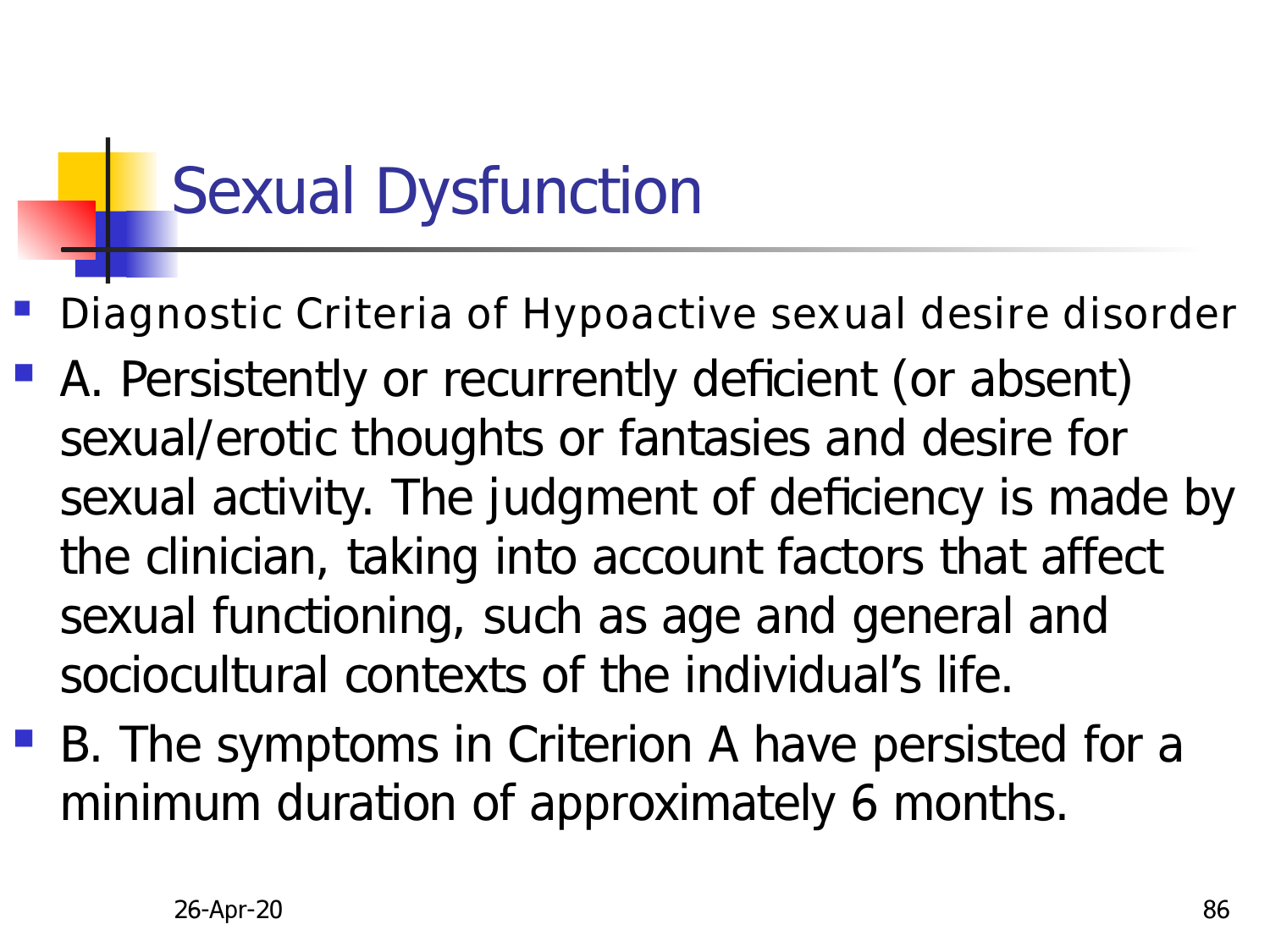

# Sexual Dysfunction
Diagnostic Criteria of Hypoactive sexual desire disorder
A. Persistently or recurrently deficient (or absent) sexual/erotic thoughts or fantasies and desire for sexual activity. The judgment of deficiency is made by the clinician, taking into account factors that affect sexual functioning, such as age and general and sociocultural contexts of the individual’s life.
B. The symptoms in Criterion A have persisted for a minimum duration of approximately 6 months.
26-Apr-20
86